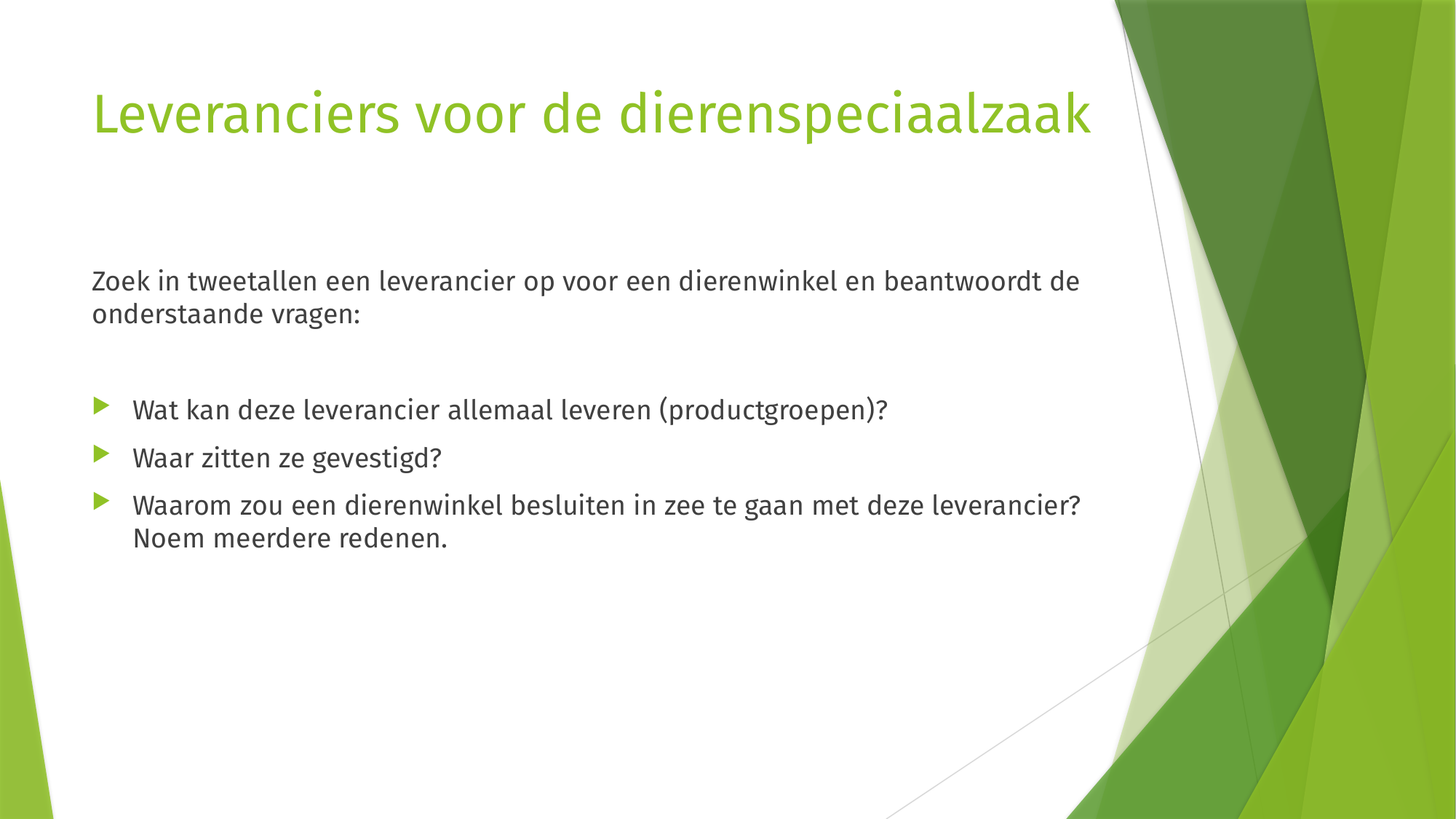

# Leveranciers voor de dierenspeciaalzaak
Zoek in tweetallen een leverancier op voor een dierenwinkel en beantwoordt de onderstaande vragen:

Wat kan deze leverancier allemaal leveren (productgroepen)?
Waar zitten ze gevestigd?
Waarom zou een dierenwinkel besluiten in zee te gaan met deze leverancier? Noem meerdere redenen.